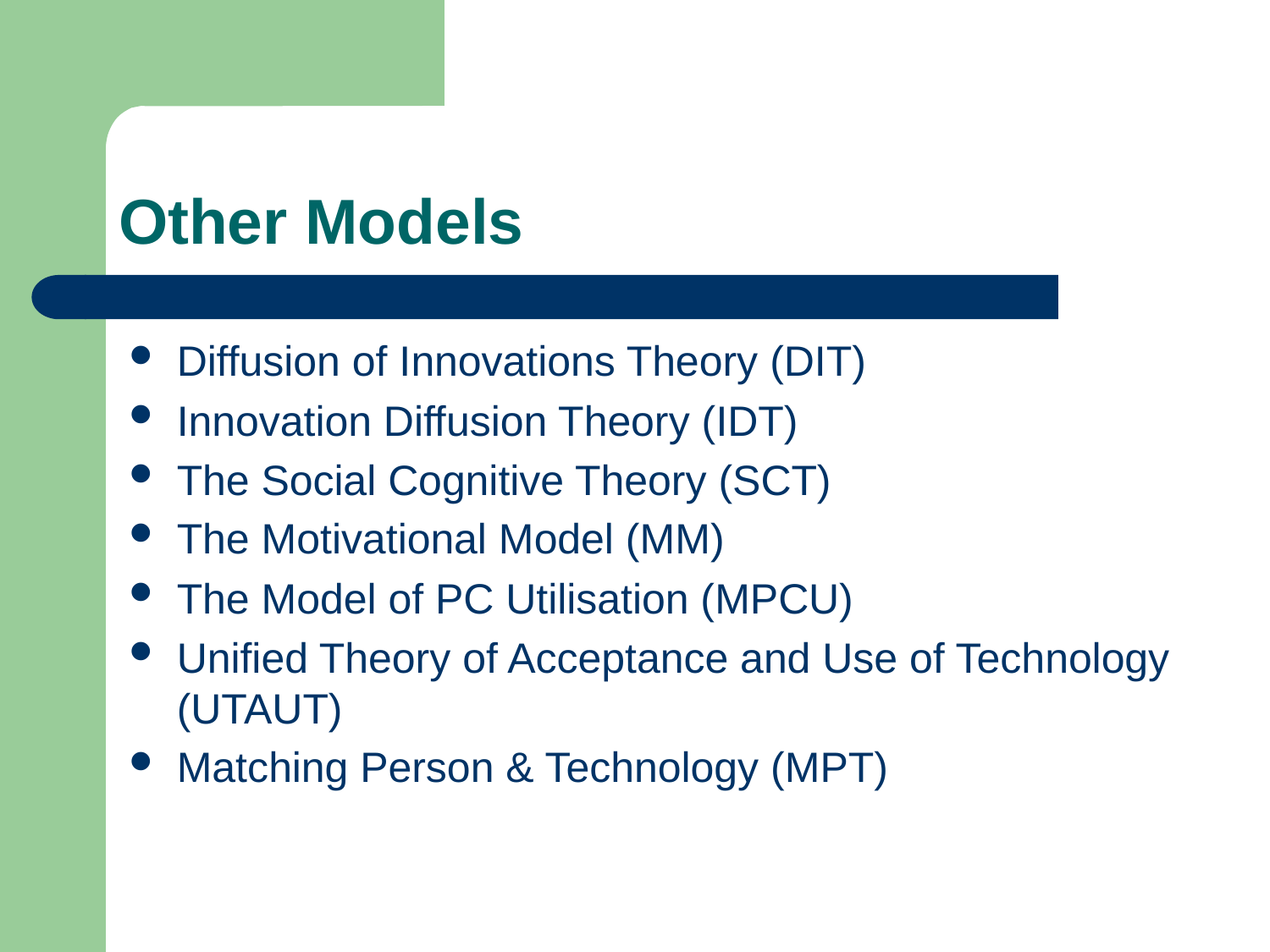

# Other Models
Diffusion of Innovations Theory (DIT)
Innovation Diffusion Theory (IDT)
The Social Cognitive Theory (SCT)
The Motivational Model (MM)
The Model of PC Utilisation (MPCU)
Unified Theory of Acceptance and Use of Technology (UTAUT)
Matching Person & Technology (MPT)